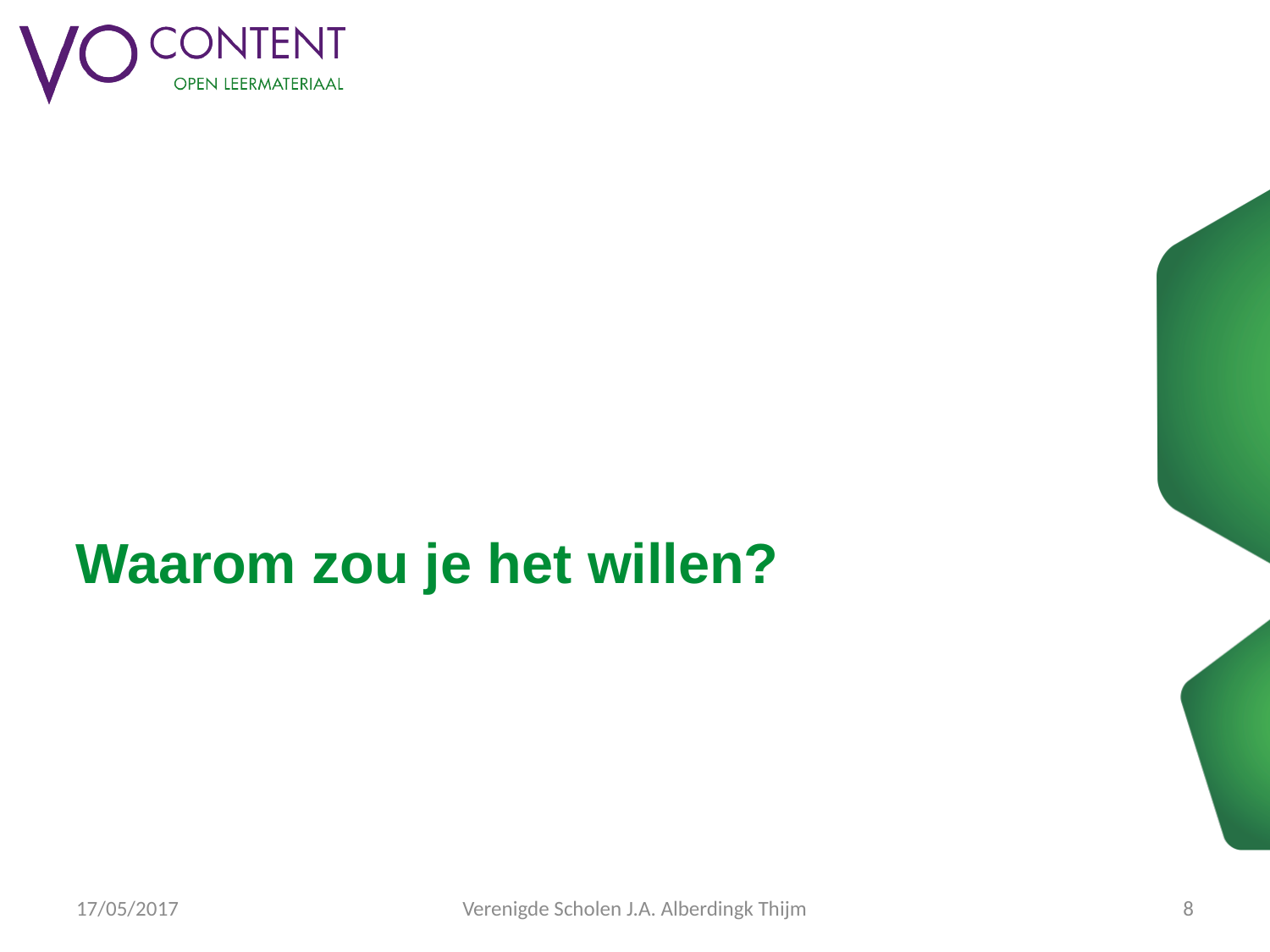

Waarom zou je het willen?

17/05/2017
Verenigde Scholen J.A. Alberdingk Thijm
8